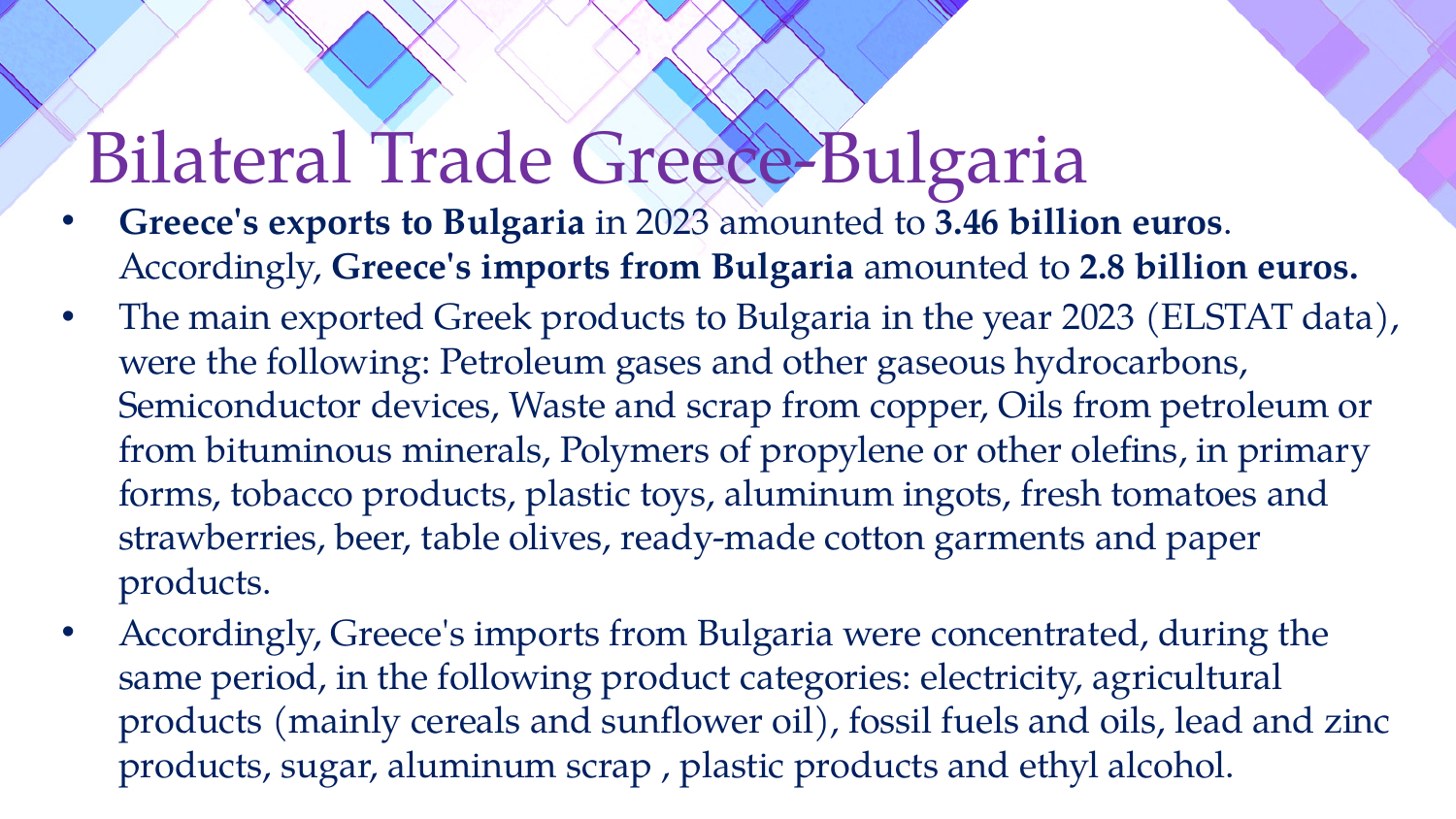

# Bilateral Trade Greece-Bulgaria
Greece's exports to Bulgaria in 2023 amounted to 3.46 billion euros. Accordingly, Greece's imports from Bulgaria amounted to 2.8 billion euros.
The main exported Greek products to Bulgaria in the year 2023 (ELSTAT data), were the following: Petroleum gases and other gaseous hydrocarbons, Semiconductor devices, Waste and scrap from copper, Oils from petroleum or from bituminous minerals, Polymers of propylene or other olefins, in primary forms, tobacco products, plastic toys, aluminum ingots, fresh tomatoes and strawberries, beer, table olives, ready-made cotton garments and paper products.
Accordingly, Greece's imports from Bulgaria were concentrated, during the same period, in the following product categories: electricity, agricultural products (mainly cereals and sunflower oil), fossil fuels and oils, lead and zinc products, sugar, aluminum scrap , plastic products and ethyl alcohol.